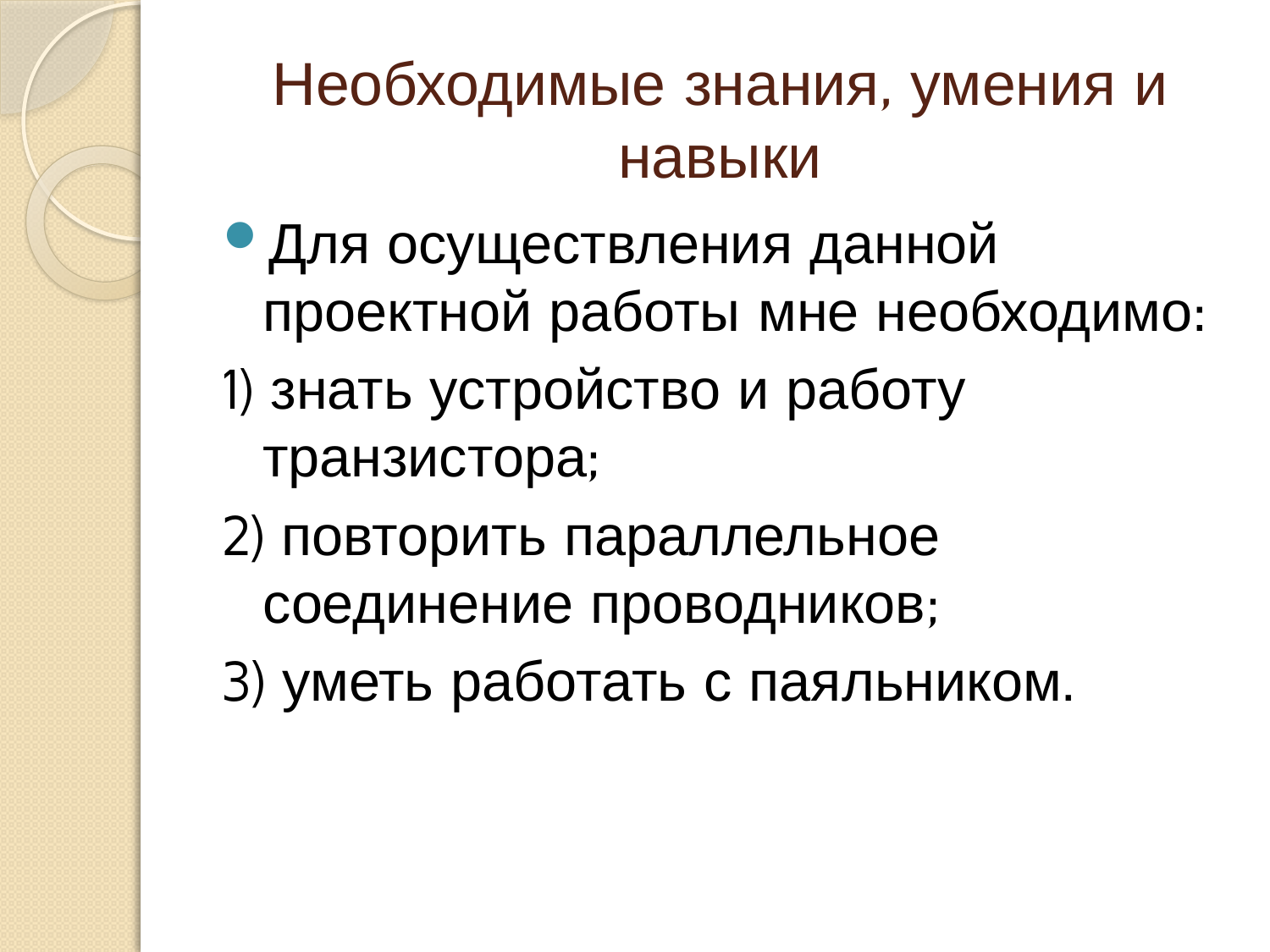

# Необходимые знания, умения и навыки
Для осуществления данной проектной работы мне необходимо:
1) знать устройство и работу транзистора;
2) повторить параллельное соединение проводников;
3) уметь работать с паяльником.